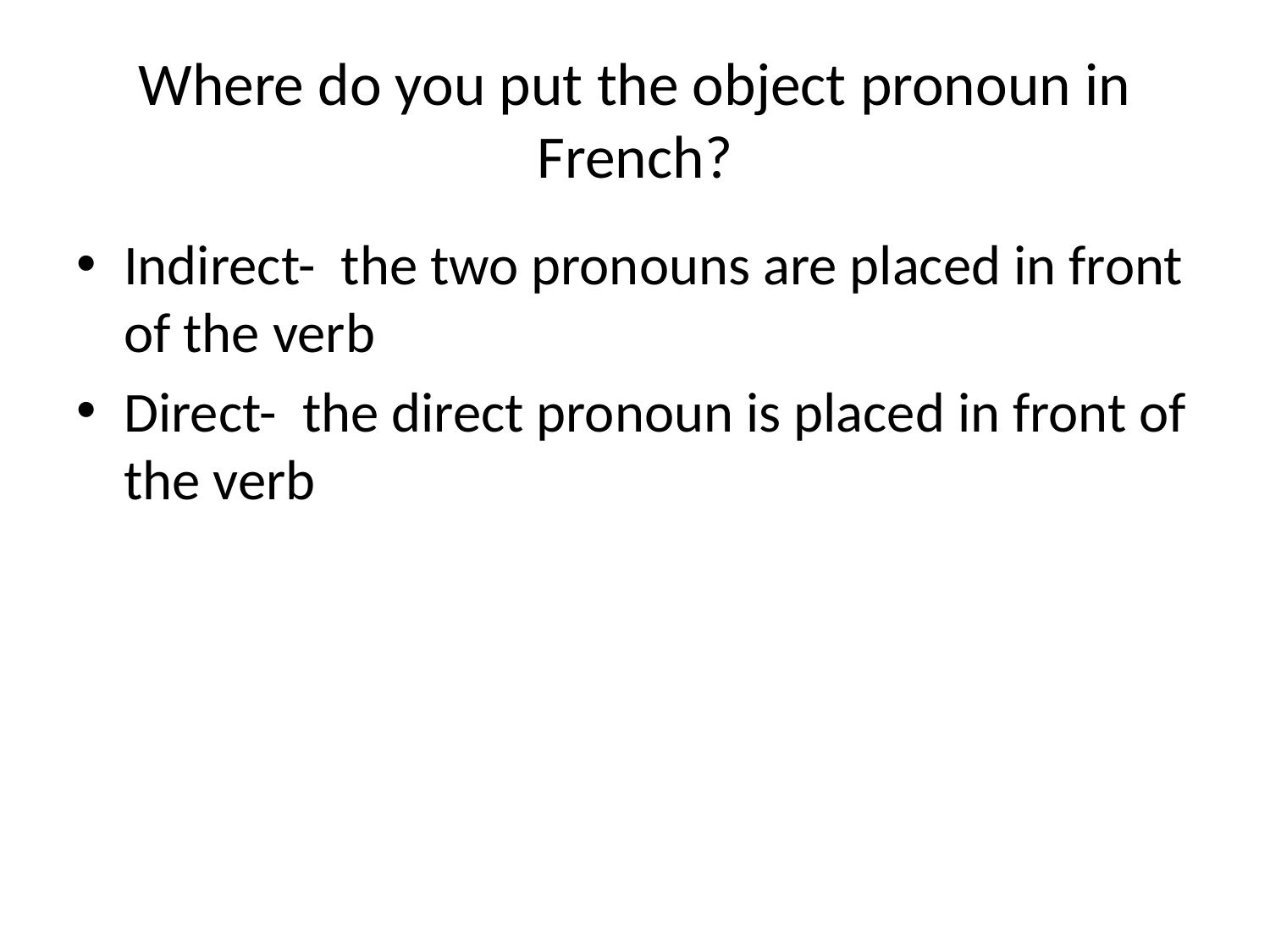

# Where do you put the object pronoun in French?
Indirect-  the two pronouns are placed in front of the verb
Direct-  the direct pronoun is placed in front of the verb